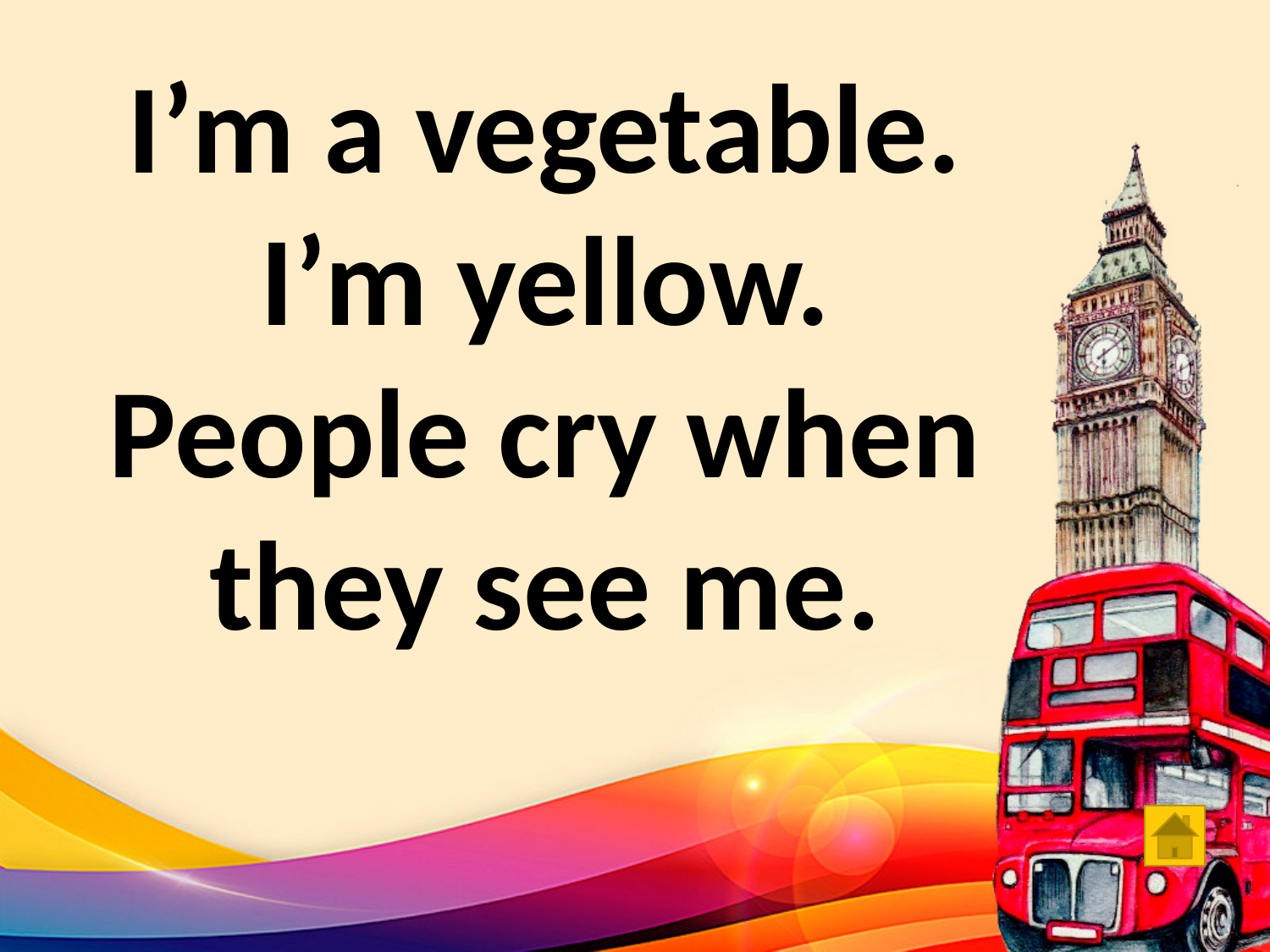

I’m a vegetable.
I’m yellow.
People cry when they see me.